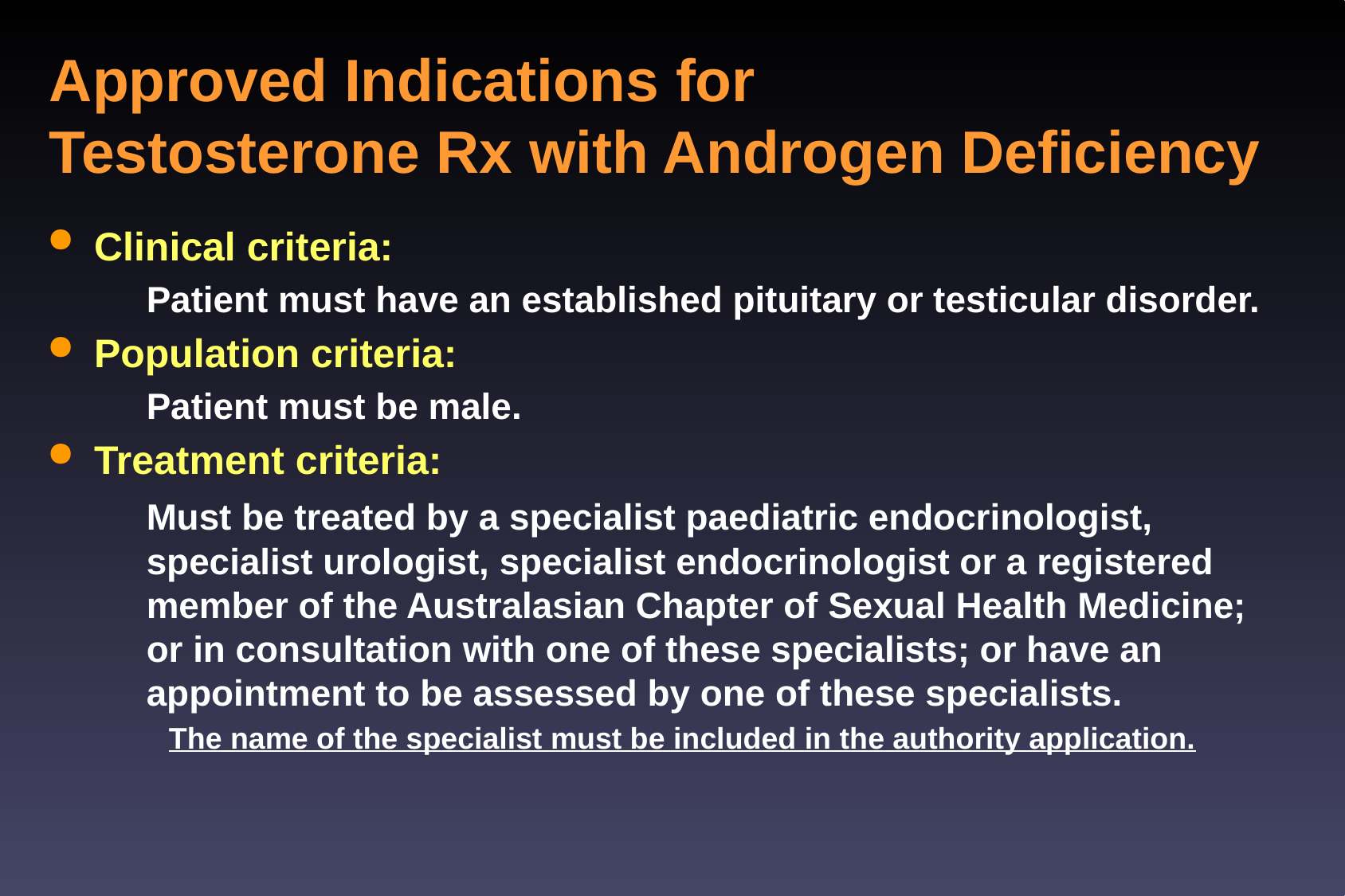

# Approved Indications for Testosterone Rx with Androgen Deficiency
Clinical criteria:
	Patient must have an established pituitary or testicular disorder.
Population criteria:
	Patient must be male.
Treatment criteria:
	Must be treated by a specialist paediatric endocrinologist, specialist urologist, specialist endocrinologist or a registered member of the Australasian Chapter of Sexual Health Medicine; or in consultation with one of these specialists; or have an appointment to be assessed by one of these specialists.
The name of the specialist must be included in the authority application.